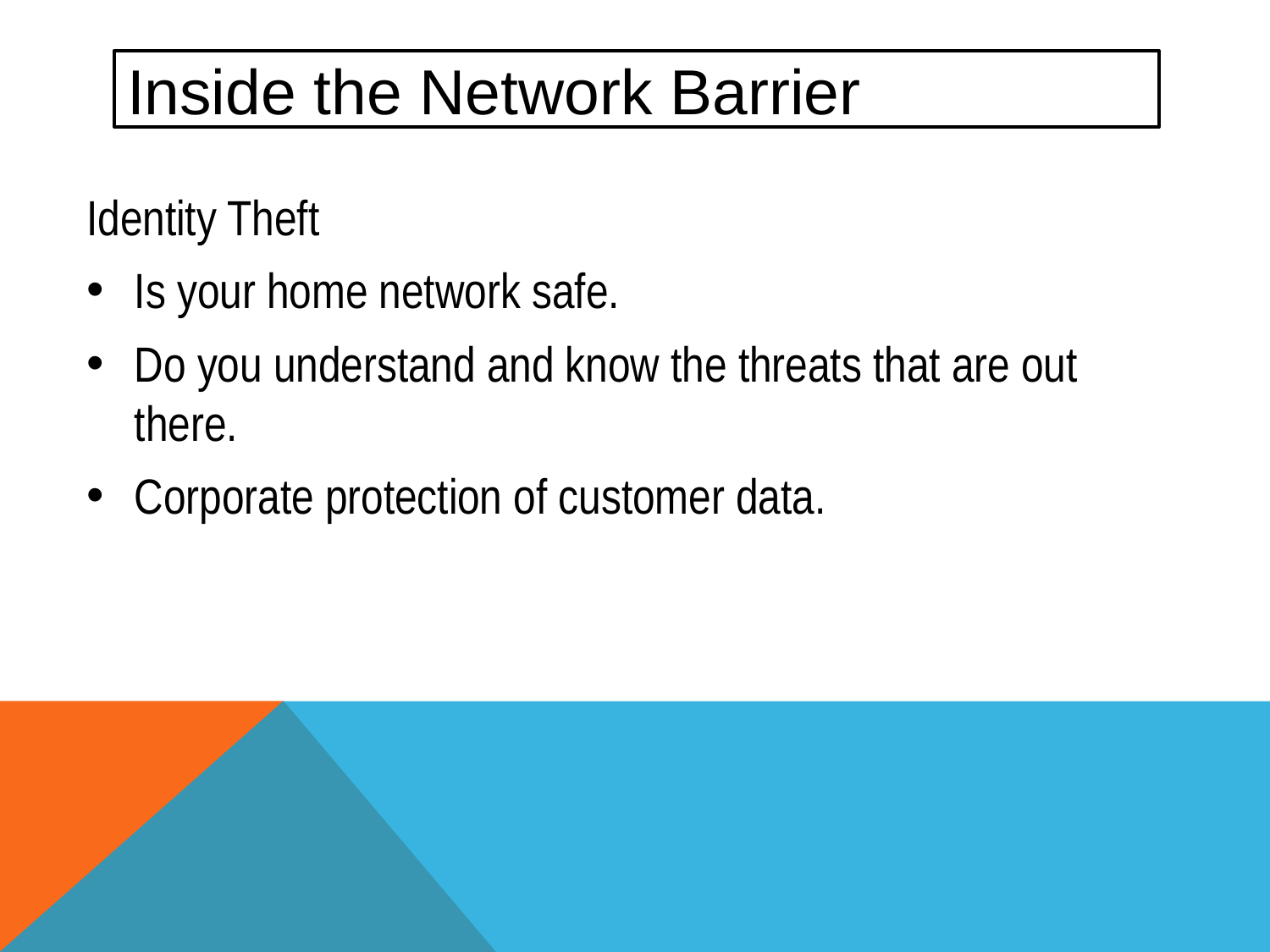

# Inside the Network Barrier
Identity Theft
Is your home network safe.
Do you understand and know the threats that are out there.
Corporate protection of customer data.